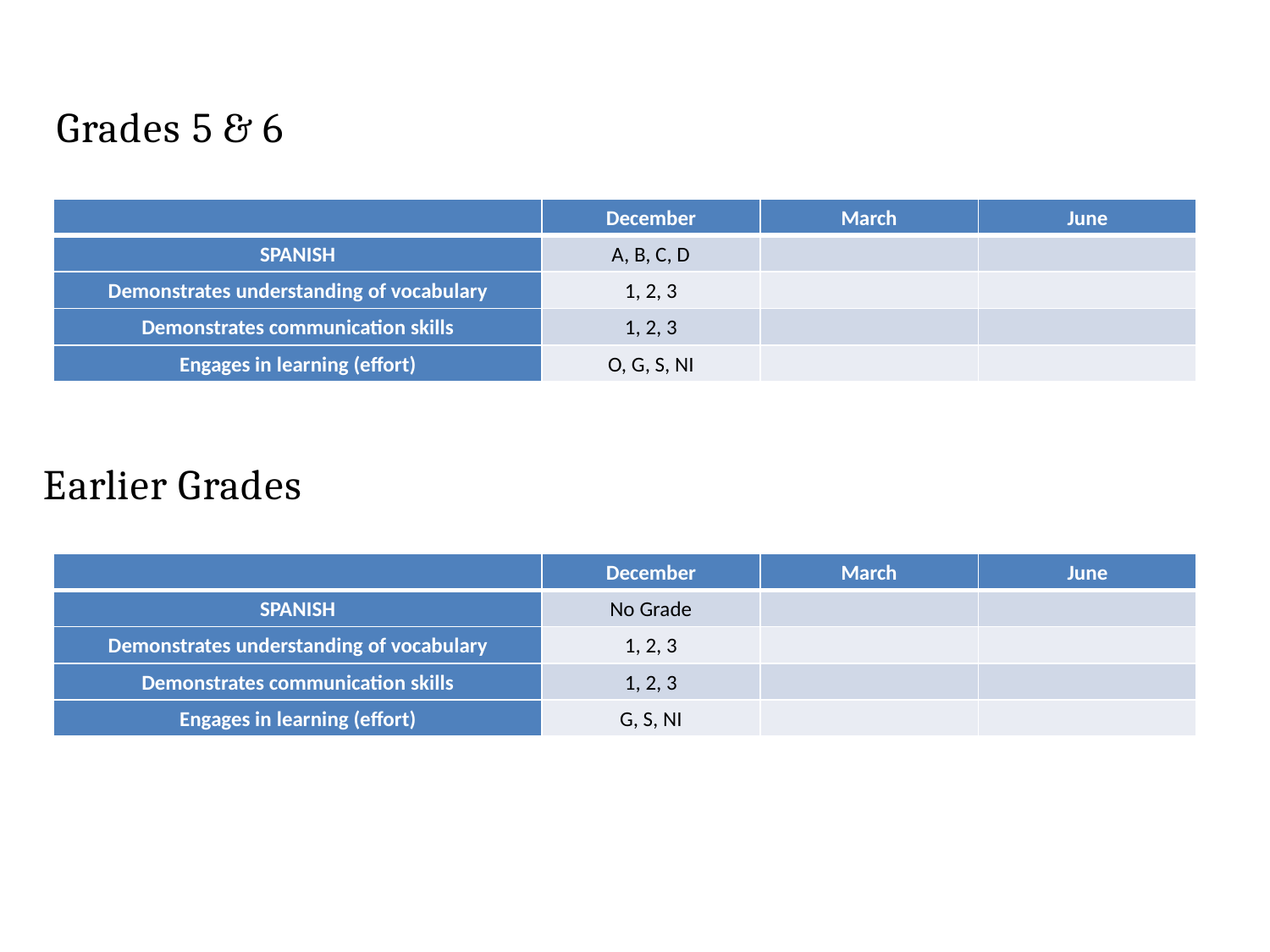

Grades 5 & 6

|  | December | March | June |
| --- | --- | --- | --- |
| SPANISH | A, B, C, D |  |  |
| Demonstrates understanding of vocabulary | 1, 2, 3 |  |  |
| Demonstrates communication skills | 1, 2, 3 |  |  |
| Engages in learning (effort) | O, G, S, NI |  |  |

Earlier Grades

|  | December | March | June |
| --- | --- | --- | --- |
| SPANISH | No Grade |  |  |
| Demonstrates understanding of vocabulary | 1, 2, 3 |  |  |
| Demonstrates communication skills | 1, 2, 3 |  |  |
| Engages in learning (effort) | G, S, NI |  |  |